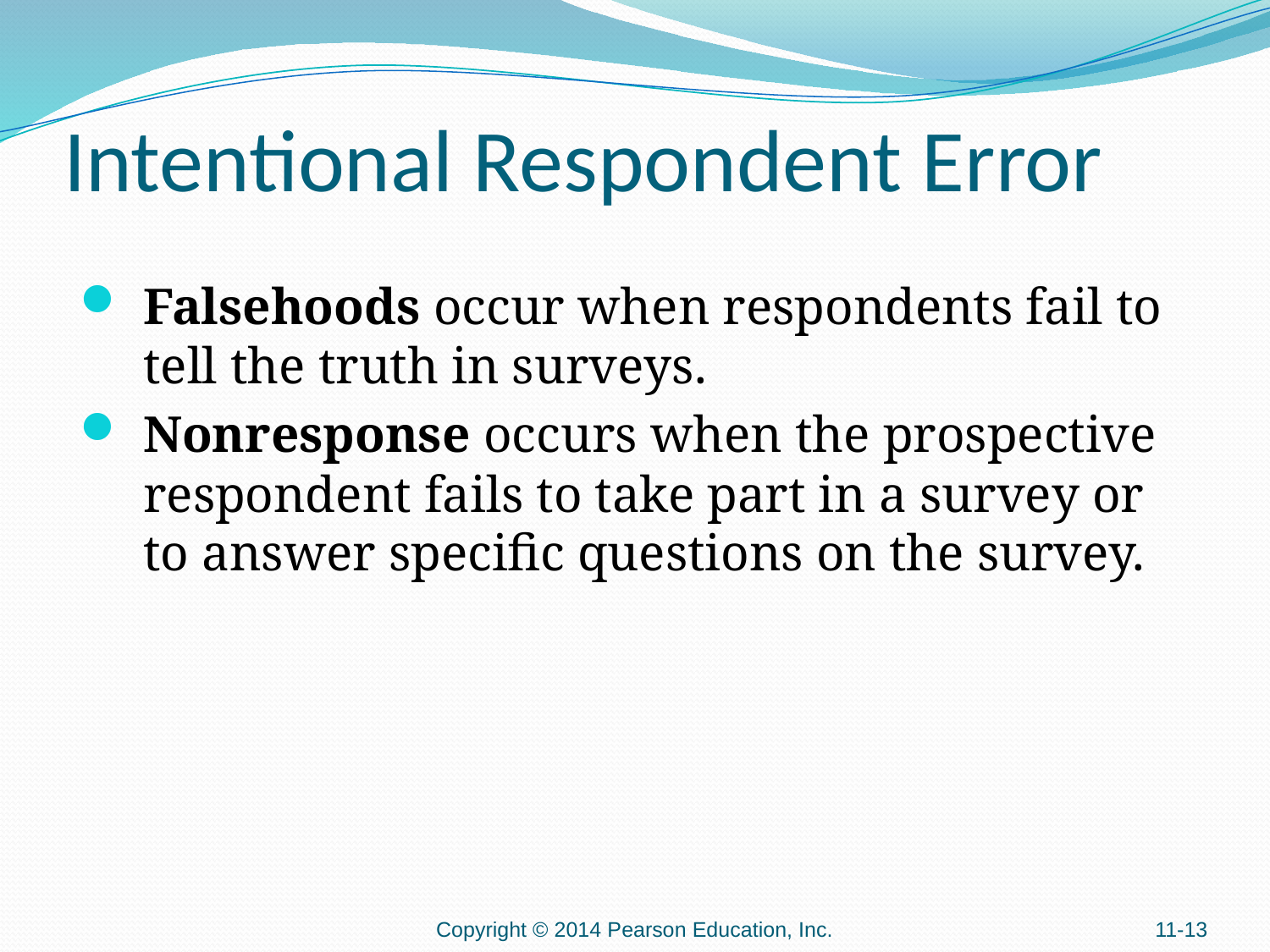

# Intentional Respondent Error
Falsehoods occur when respondents fail to tell the truth in surveys.
Nonresponse occurs when the prospective respondent fails to take part in a survey or to answer specific questions on the survey.